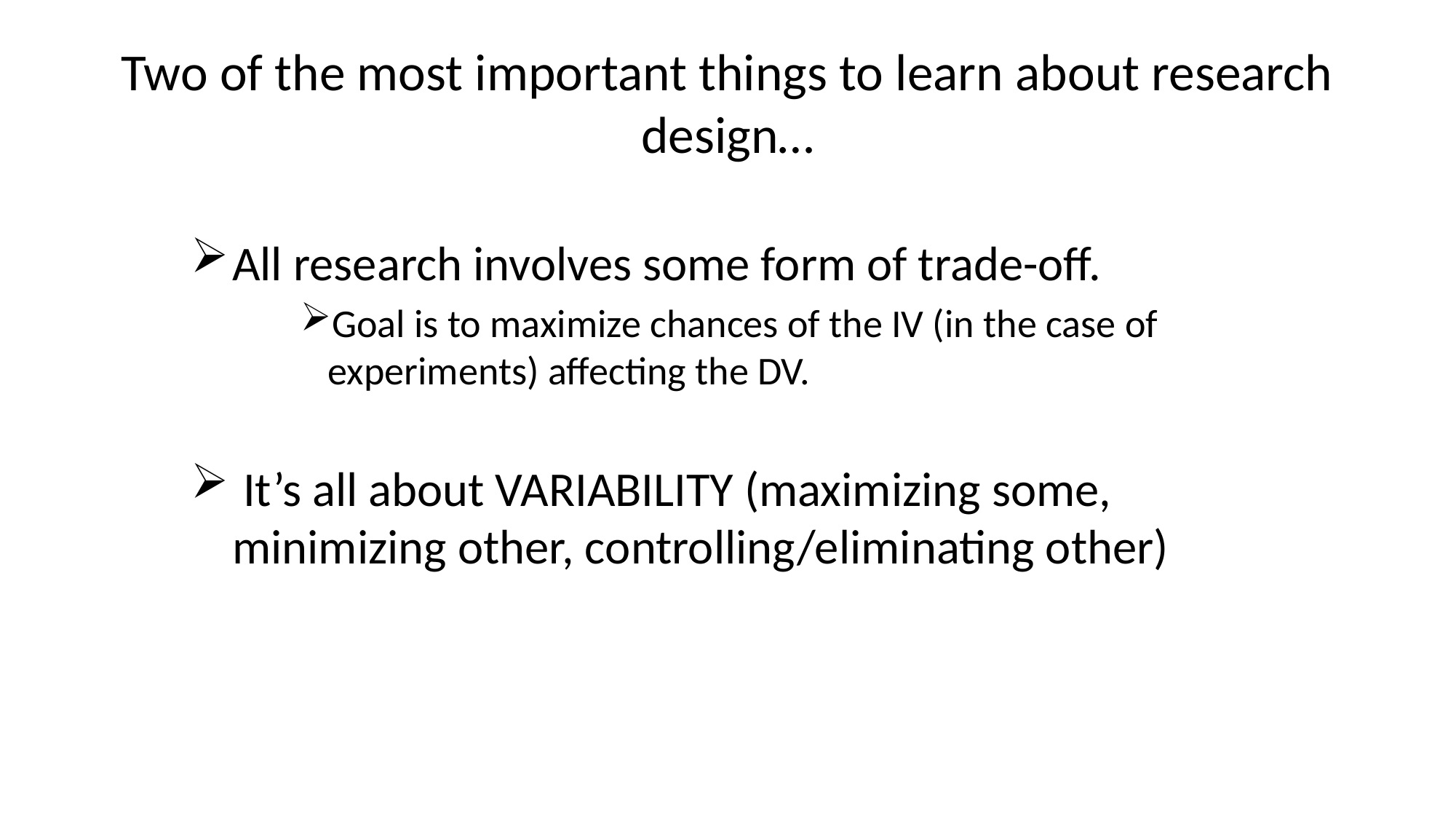

# Two of the most important things to learn about research design…
All research involves some form of trade-off.
Goal is to maximize chances of the IV (in the case of experiments) affecting the DV.

 It’s all about VARIABILITY (maximizing some, minimizing other, controlling/eliminating other)